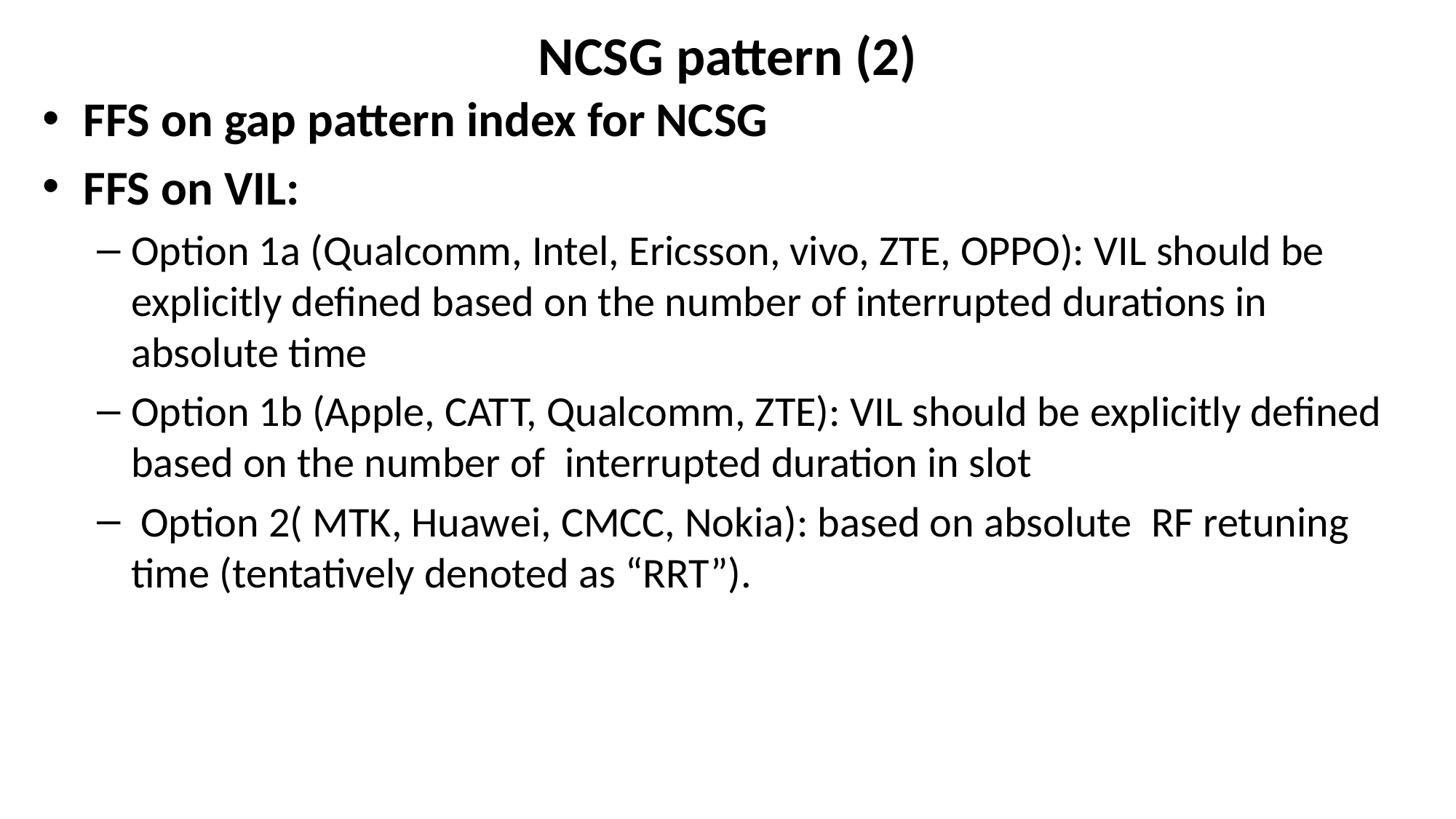

# NCSG pattern (2)
FFS on gap pattern index for NCSG
FFS on VIL:
Option 1a (Qualcomm, Intel, Ericsson, vivo, ZTE, OPPO): VIL should be explicitly defined based on the number of interrupted durations in absolute time
Option 1b (Apple, CATT, Qualcomm, ZTE): VIL should be explicitly defined based on the number of  interrupted duration in slot
 Option 2( MTK, Huawei, CMCC, Nokia): based on absolute  RF retuning time (tentatively denoted as “RRT”).